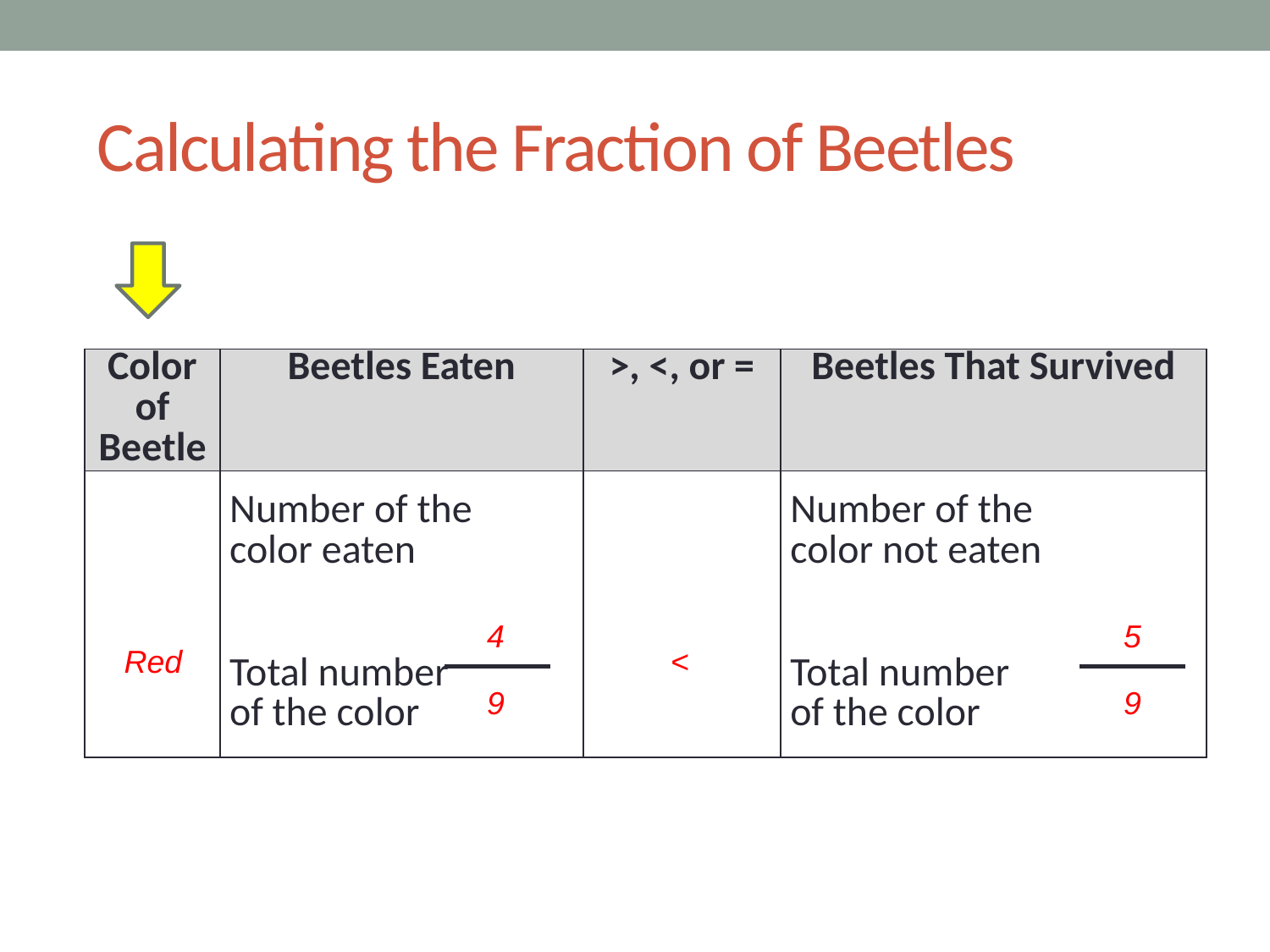

# Calculating the Fraction of Beetles

| Color of Beetle | Beetles Eaten | >, <, or = | Beetles That Survived |
| --- | --- | --- | --- |
|  | Number of the color eaten   Total number of the color |  | Number of the color not eaten   Total number of the color |
4
5
Red
<
9
9